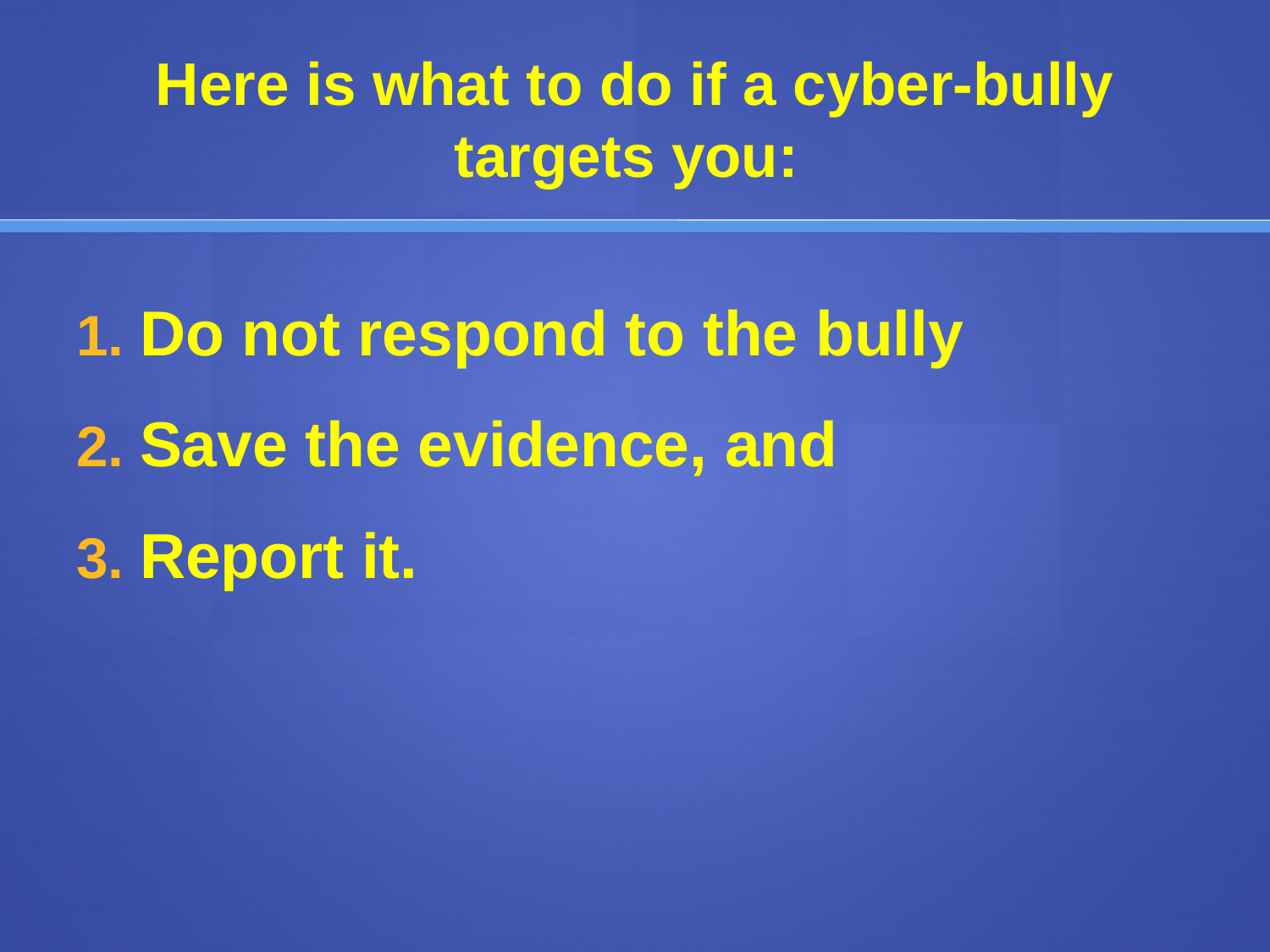

# Here is what to do if a cyber-bully targets you:
Do not respond to the bully
Save the evidence, and
Report it.